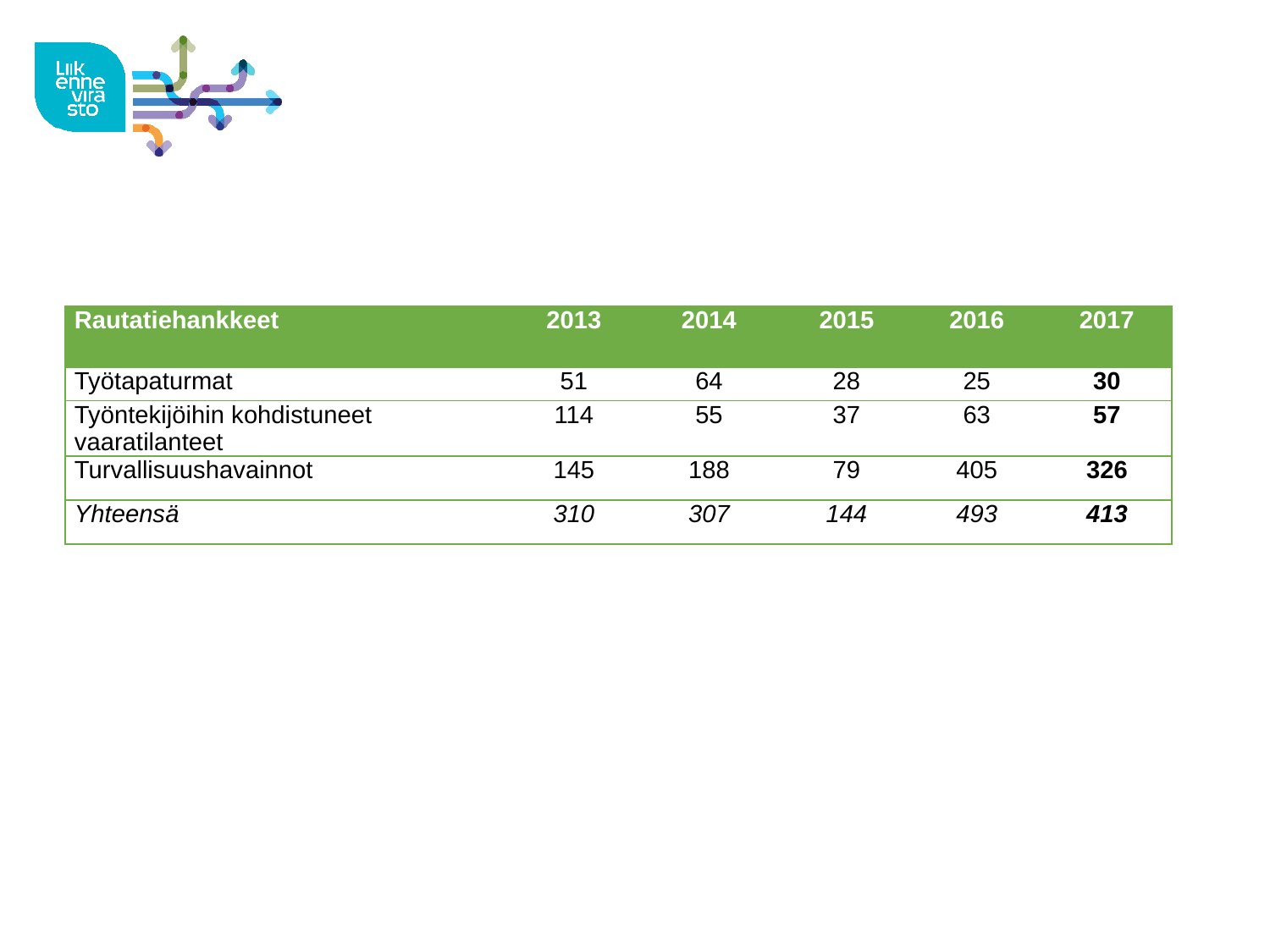

| Rautatiehankkeet | 2013 | 2014 | 2015 | 2016 | 2017 |
| --- | --- | --- | --- | --- | --- |
| Työtapaturmat | 51 | 64 | 28 | 25 | 30 |
| Työntekijöihin kohdistuneet vaaratilanteet | 114 | 55 | 37 | 63 | 57 |
| Turvallisuushavainnot | 145 | 188 | 79 | 405 | 326 |
| Yhteensä | 310 | 307 | 144 | 493 | 413 |
Risto Lappalainen
23.5.2012
1